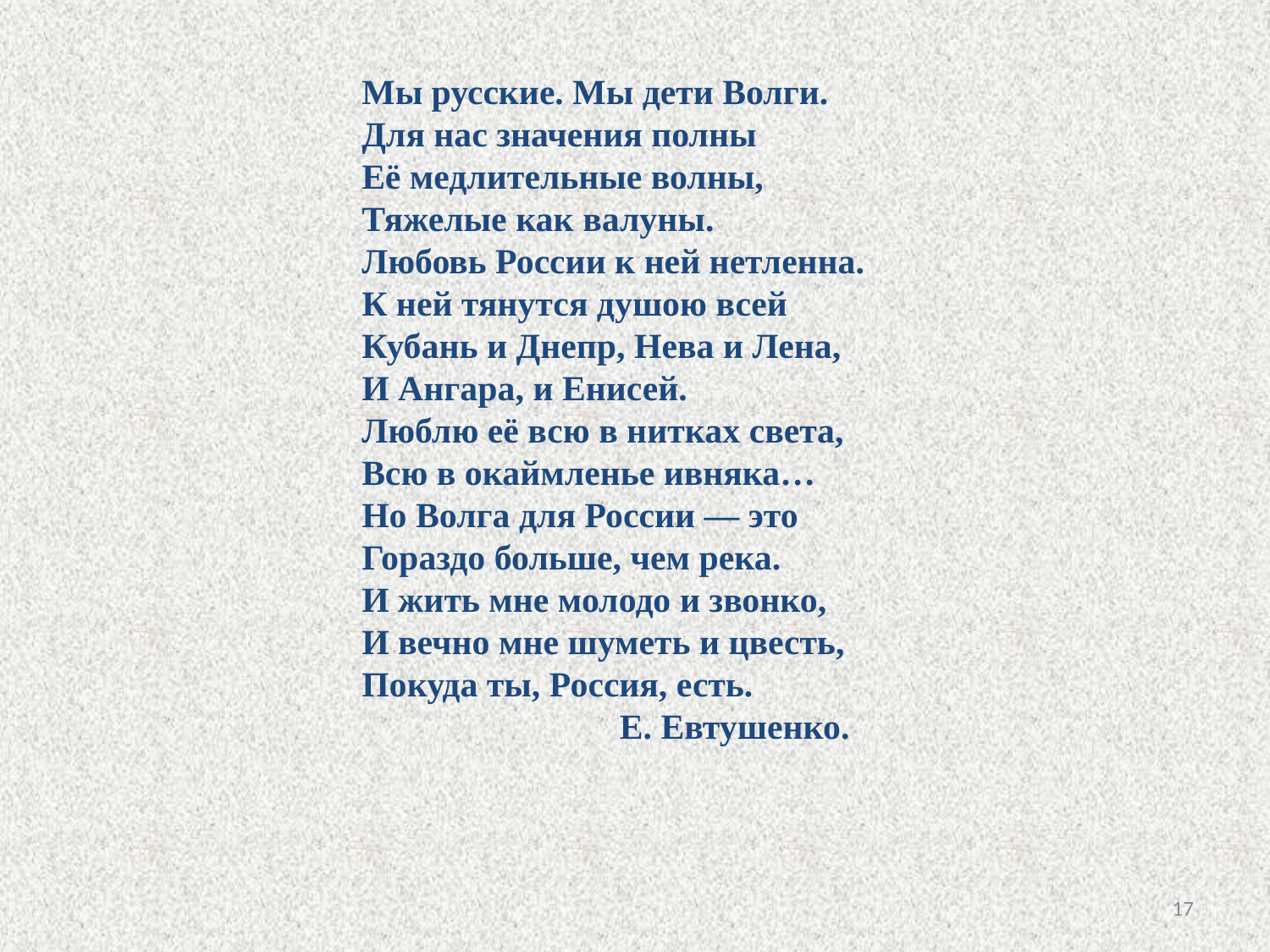

Мы русские. Мы дети Волги.
Для нас значения полны
Её медлительные волны,
Тяжелые как валуны.
Любовь России к ней нетленна.
К ней тянутся душою всей
Кубань и Днепр, Нева и Лена,
И Ангара, и Енисей.
Люблю её всю в нитках света,
Всю в окаймленье ивняка…
Но Волга для России — это
Гораздо больше, чем река.
И жить мне молодо и звонко,
И вечно мне шуметь и цвесть,
Покуда ты, Россия, есть.
                             Е. Евтушенко.

17